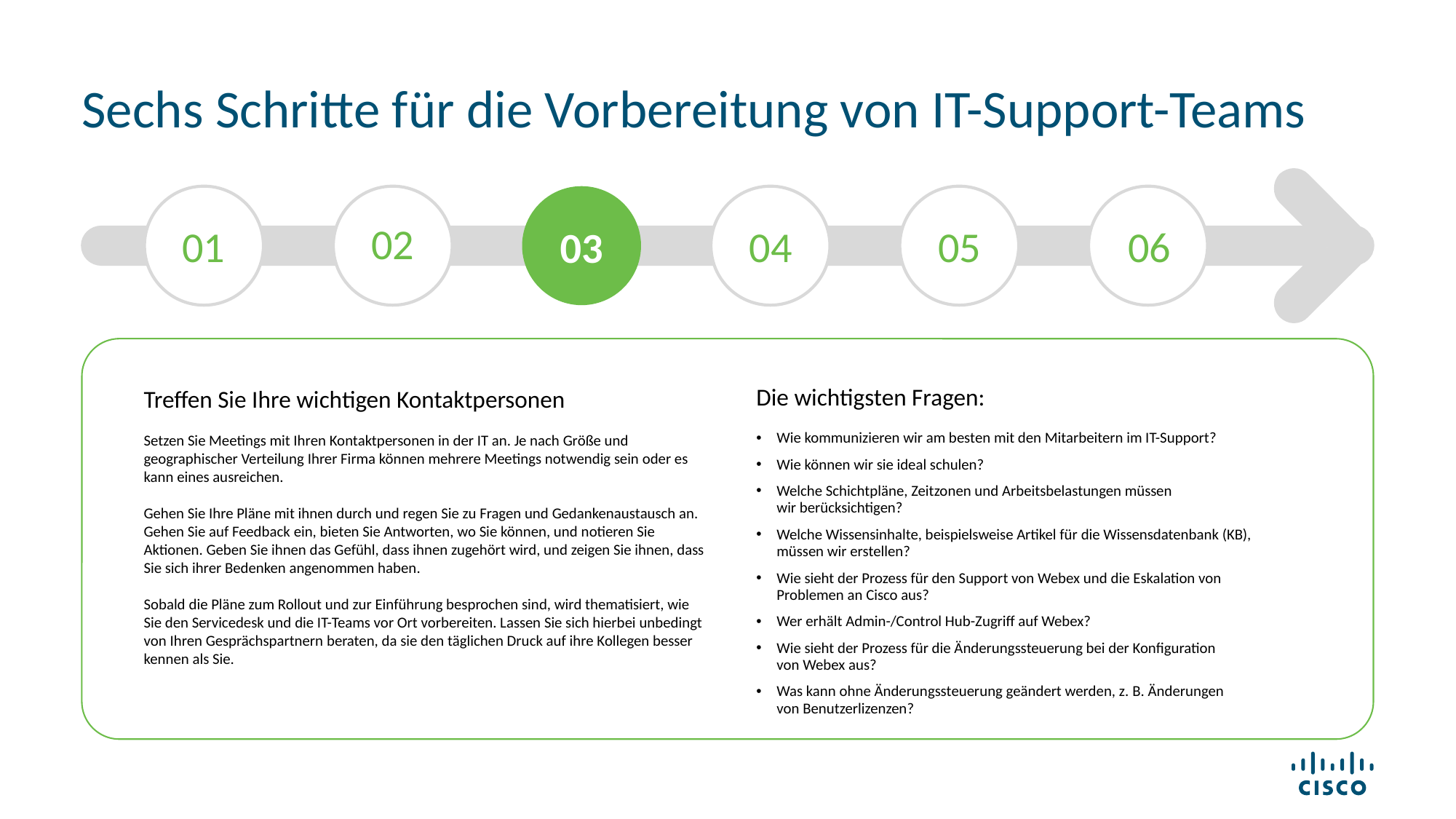

# Sechs Schritte für die Vorbereitung von IT-Support-Teams

02
01
04
05
06
03

Treffen Sie Ihre wichtigen Kontaktpersonen
Setzen Sie Meetings mit Ihren Kontaktpersonen in der IT an. Je nach Größe und geographischer Verteilung Ihrer Firma können mehrere Meetings notwendig sein oder es kann eines ausreichen.
Gehen Sie Ihre Pläne mit ihnen durch und regen Sie zu Fragen und Gedankenaustausch an.
Gehen Sie auf Feedback ein, bieten Sie Antworten, wo Sie können, und notieren Sie Aktionen. Geben Sie ihnen das Gefühl, dass ihnen zugehört wird, und zeigen Sie ihnen, dass Sie sich ihrer Bedenken angenommen haben.
Sobald die Pläne zum Rollout und zur Einführung besprochen sind, wird thematisiert, wie Sie den Servicedesk und die IT-Teams vor Ort vorbereiten. Lassen Sie sich hierbei unbedingt von Ihren Gesprächspartnern beraten, da sie den täglichen Druck auf ihre Kollegen besser kennen als Sie.
Die wichtigsten Fragen:
Wie kommunizieren wir am besten mit den Mitarbeitern im IT-Support?
Wie können wir sie ideal schulen?
Welche Schichtpläne, Zeitzonen und Arbeitsbelastungen müssen
wir berücksichtigen?
Welche Wissensinhalte, beispielsweise Artikel für die Wissensdatenbank (KB),
müssen wir erstellen?
Wie sieht der Prozess für den Support von Webex und die Eskalation von
Problemen an Cisco aus?
Wer erhält Admin-/Control Hub-Zugriff auf Webex?
Wie sieht der Prozess für die Änderungssteuerung bei der Konfiguration
von Webex aus?
Was kann ohne Änderungssteuerung geändert werden, z. B. Änderungen
von Benutzerlizenzen?